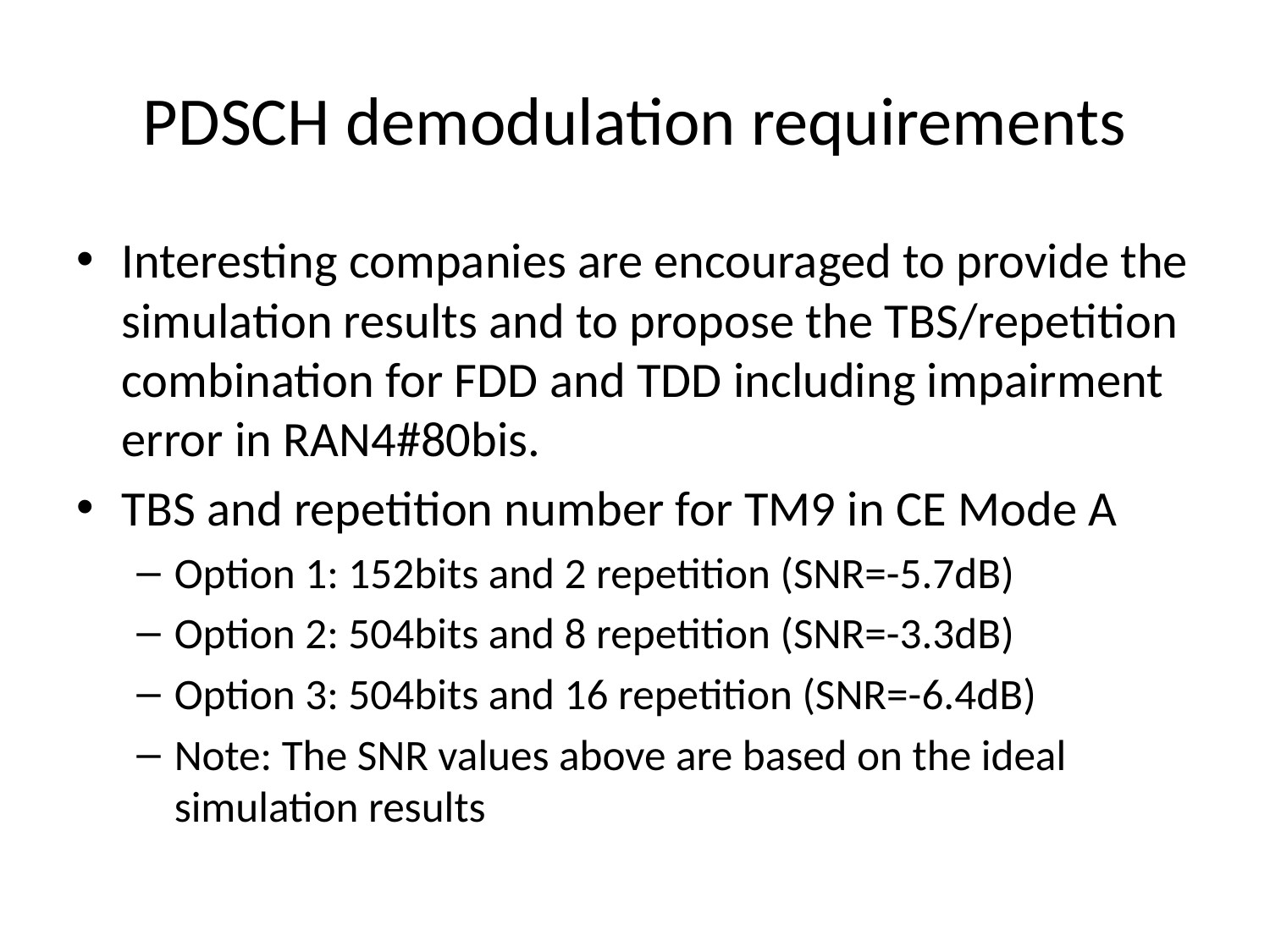

# PDSCH demodulation requirements
Interesting companies are encouraged to provide the simulation results and to propose the TBS/repetition combination for FDD and TDD including impairment error in RAN4#80bis.
TBS and repetition number for TM9 in CE Mode A
Option 1: 152bits and 2 repetition (SNR=-5.7dB)
Option 2: 504bits and 8 repetition (SNR=-3.3dB)
Option 3: 504bits and 16 repetition (SNR=-6.4dB)
Note: The SNR values above are based on the ideal simulation results